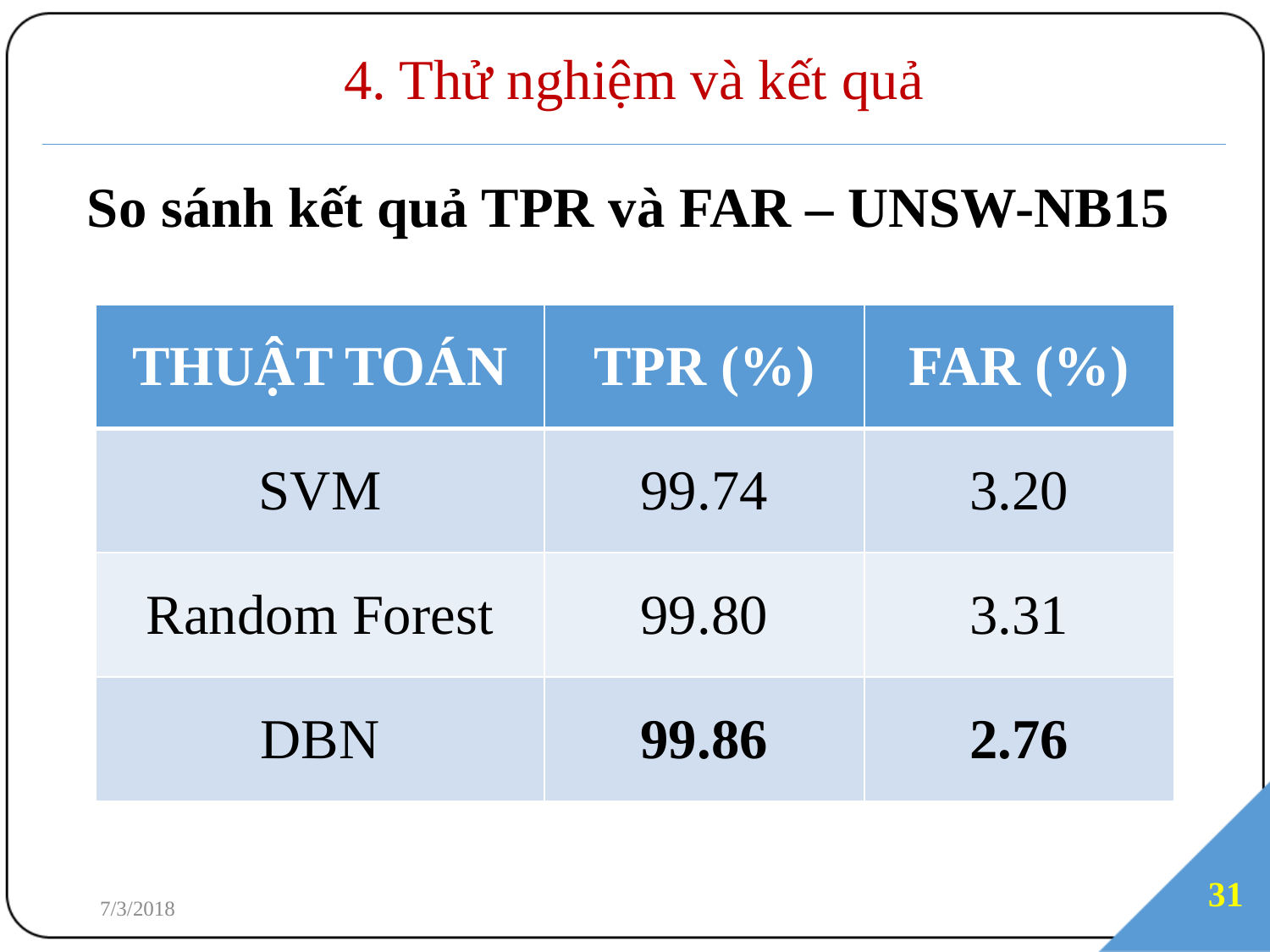

# 4. Thử nghiệm và kết quả

So sánh kết quả TPR và FAR – UNSW-NB15
| THUẬT TOÁN | TPR (%) | FAR (%) |
| --- | --- | --- |
| SVM | 99.74 | 3.20 |
| Random Forest | 99.80 | 3.31 |
| DBN | 99.86 | 2.76 |
31
7/3/2018